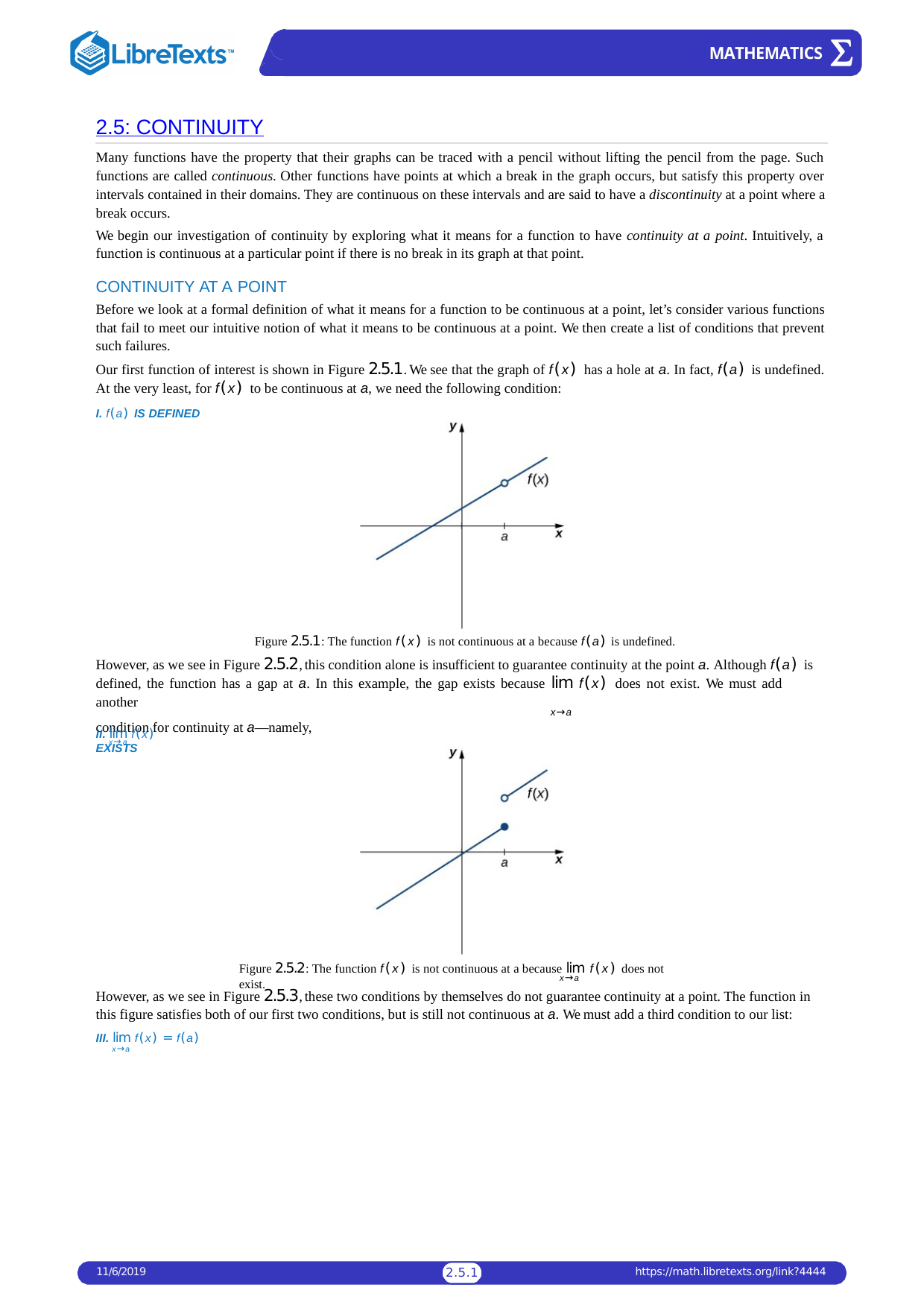

2.5: CONTINUITY

Many functions have the property that their graphs can be traced with a pencil without lifting the pencil from the page. Such  functions are called continuous. Other functions have points at which a break in the graph occurs, but satisfy this property over  intervals contained in their domains. They are continuous on these intervals and are said to have a discontinuity at a point where a  break occurs.
We begin our investigation of continuity by exploring what it means for a function to have continuity at a point. Intuitively, a  function is continuous at a particular point if there is no break in its graph at that point.

CONTINUITY AT A POINT
Before we look at a formal definition of what it means for a function to be continuous at a point, let’s consider various functions  that fail to meet our intuitive notion of what it means to be continuous at a point. We then create a list of conditions that prevent  such failures.
Our first function of interest is shown in Figure 2.5.1. We see that the graph of f(x) has a hole at a. In fact, f(a) is undefined.  At the very least, for f(x) to be continuous at a, we need the following condition:
I. f(a) IS DEFINED

Figure 2.5.1: The function f(x) is not continuous at a because f(a) is undefined.
However, as we see in Figure 2.5.2, this condition alone is insufficient to guarantee continuity at the point a. Although f(a) is  defined, the function has a gap at a. In this example, the gap exists because lim f(x) does not exist. We must add another
x→a
condition for continuity at a—namely,
II. lim f(x) EXISTS
x→a

Figure 2.5.2: The function f(x) is not continuous at a because lim f(x) does not exist.
x→a
However, as we see in Figure 2.5.3, these two conditions by themselves do not guarantee continuity at a point. The function in  this figure satisfies both of our first two conditions, but is still not continuous at a. We must add a third condition to our list:
III. lim f(x) = f(a)
x→a
11/6/2019
https://math.libretexts.org/link?4444
2.5.1